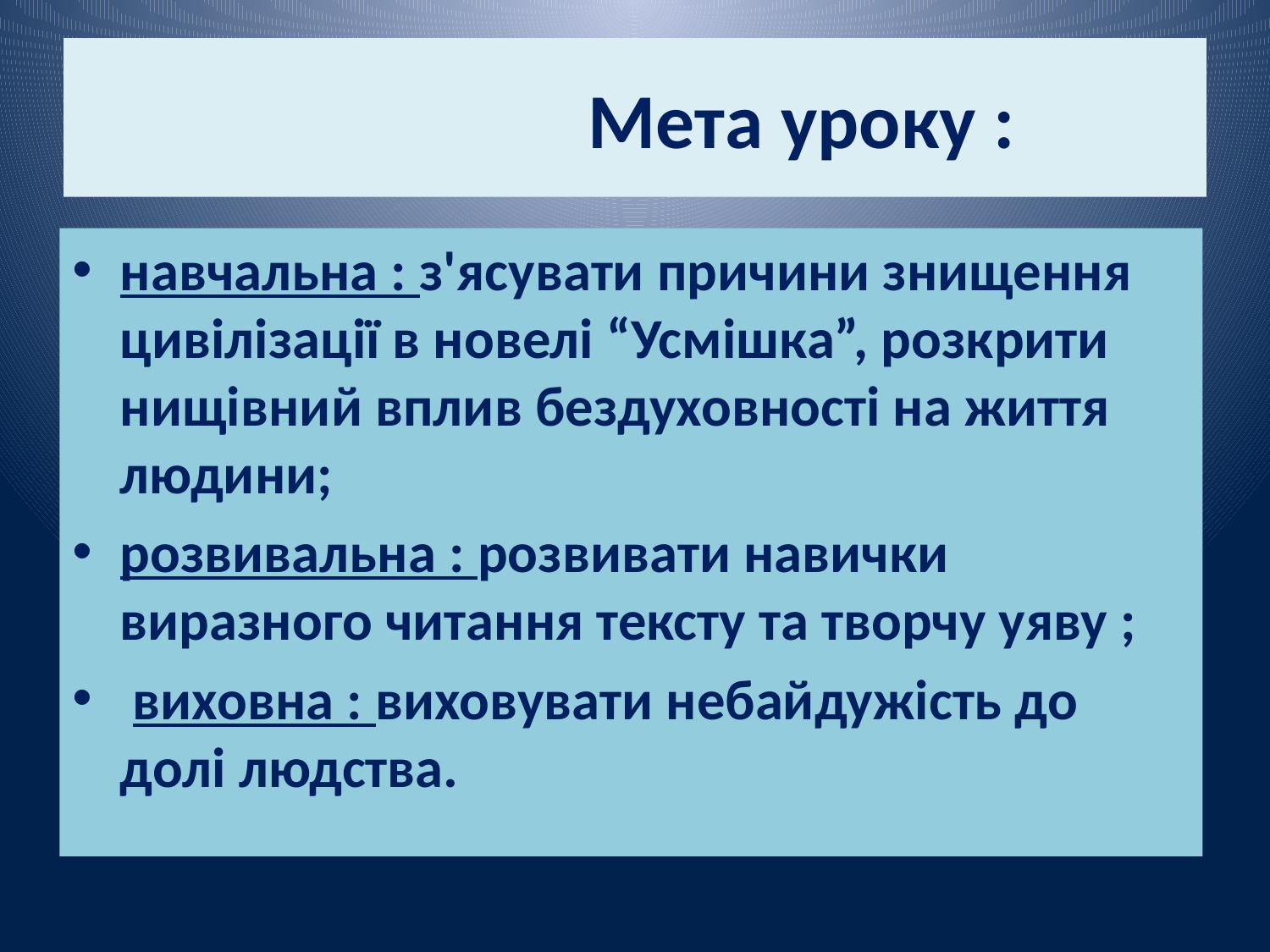

# Мета уроку :
навчальна : з'ясувати причини знищення цивілізації в новелі “Усмішка”, розкрити нищівний вплив бездуховності на життя людини;
розвивальна : розвивати навички виразного читання тексту та творчу уяву ;
 виховна : виховувати небайдужість до долі людства.